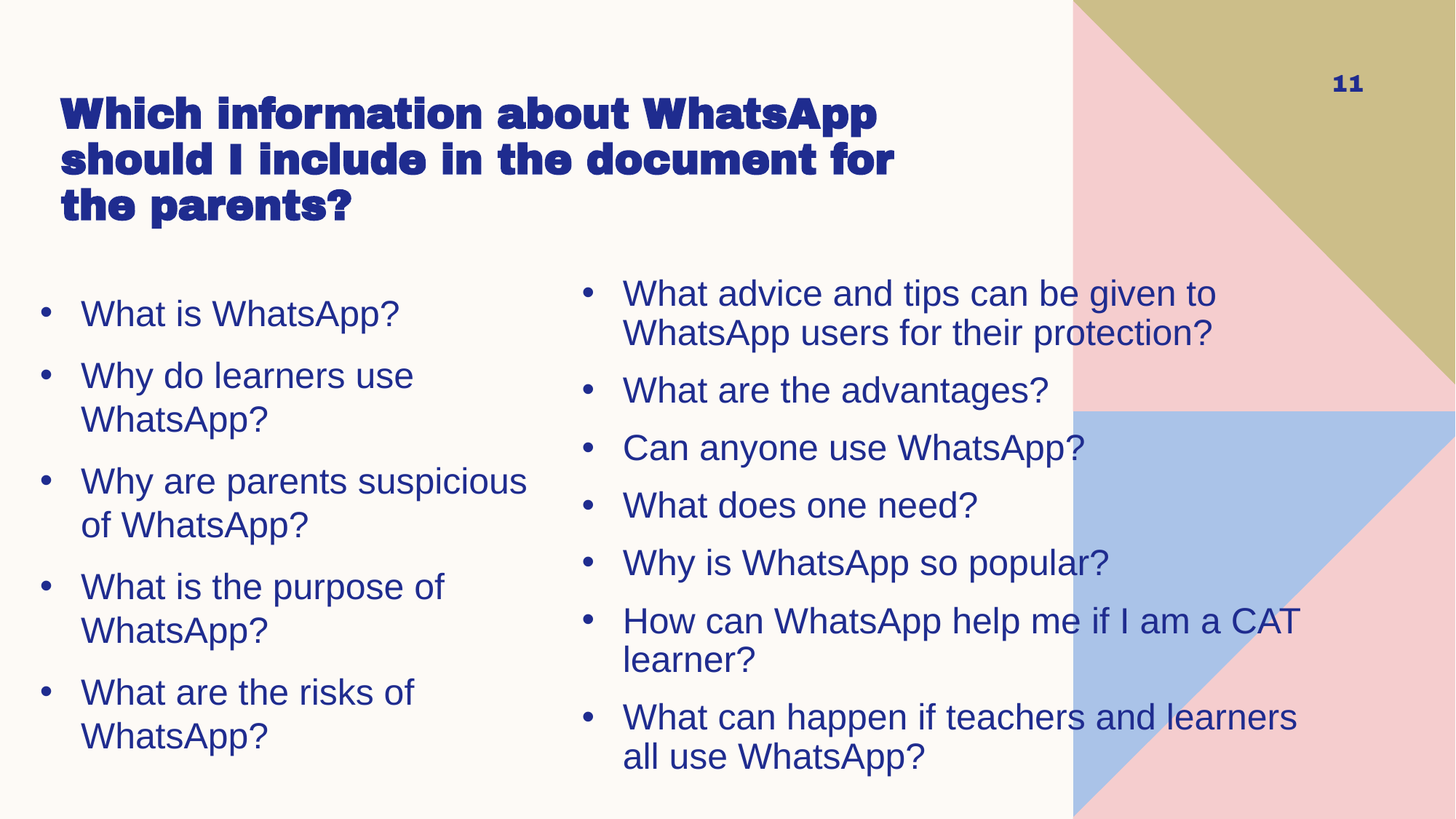

11
# Which information about WhatsApp should I include in the document for the parents?
What advice and tips can be given to WhatsApp users for their protection?
What are the advantages?
Can anyone use WhatsApp?
What does one need?
Why is WhatsApp so popular?
How can WhatsApp help me if I am a CAT learner?
What can happen if teachers and learners all use WhatsApp?
What is WhatsApp?
Why do learners use WhatsApp?
Why are parents suspicious of WhatsApp?
What is the purpose of WhatsApp?
What are the risks of WhatsApp?